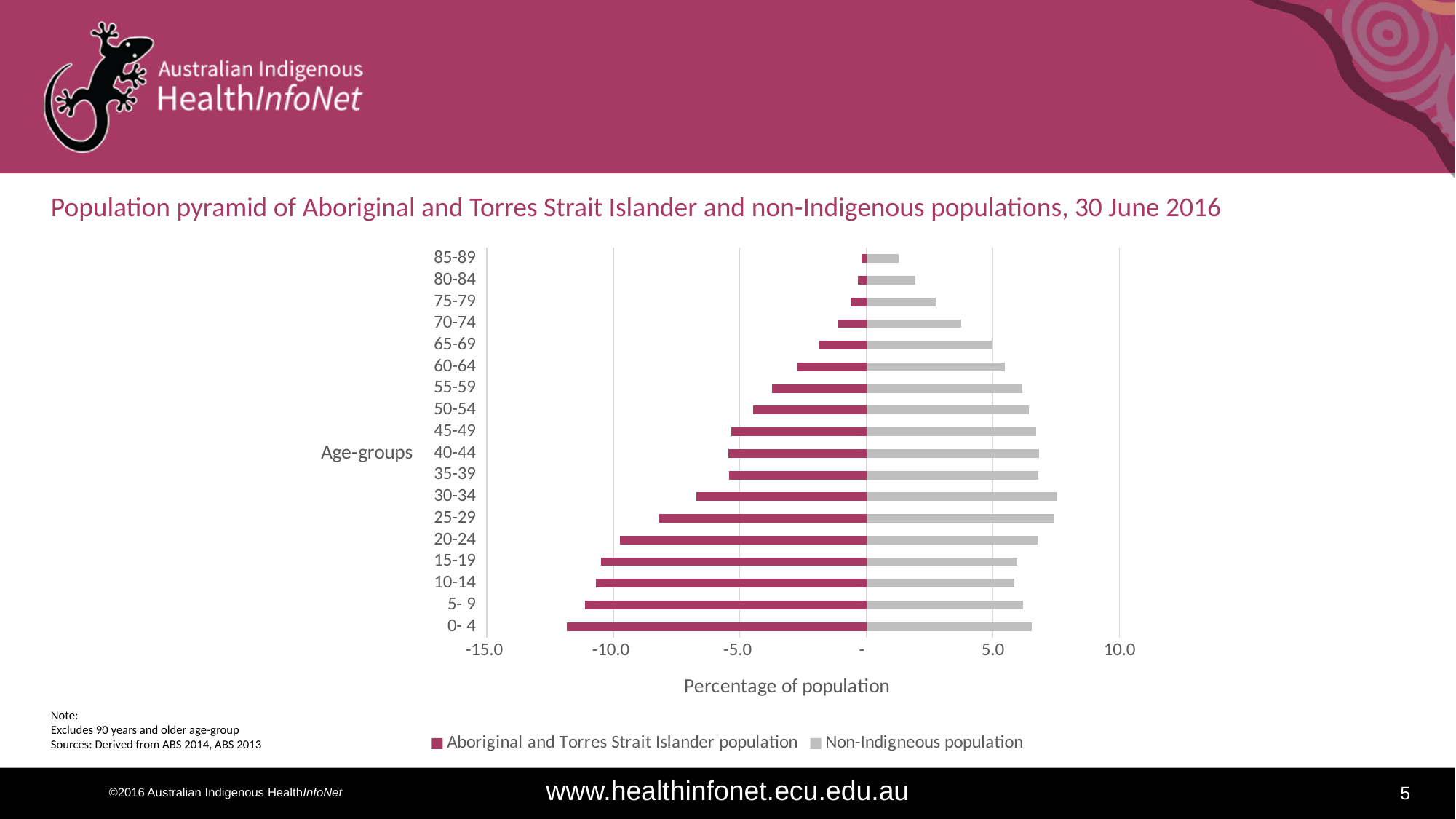

# Population pyramid of Aboriginal and Torres Strait Islander and non-Indigenous populations, 30 June 2016

### Chart

| Category | Aboriginal and Torres Strait Islander population | Non-Indigneous population |
|---|---|---|
| 0- 4 | -11.8456660527602 | 6.542908620424746 |
| 5- 9 | -11.1053538732489 | 6.197061524899696 |
| 10-14 | -10.6693549686156 | 5.835837074095022 |
| 15-19 | -10.4814244062737 | 5.964132129018457 |
| 20-24 | -9.74044104618259 | 6.755302541029934 |
| 25-29 | -8.17229473955509 | 7.387916646299192 |
| 30-34 | -6.72173927050725 | 7.510121492494218 |
| 35-39 | -5.40958123701266 | 6.789009568839792 |
| 40-44 | -5.45951707214923 | 6.810118637181677 |
| 45-49 | -5.3291738035535 | 6.715648702758126 |
| 50-54 | -4.46187425834546 | 6.428944956955003 |
| 55-59 | -3.71686381477564 | 6.1711570498236 |
| 60-64 | -2.72606704288575 | 5.473773321671961 |
| 65-69 | -1.86104951164901 | 4.946038177932702 |
| 70-74 | -1.12288510999307 | 3.7567815254446093 |
| 75-79 | -0.634802592367871 | 2.740876506720381 |
| 80-84 | -0.336932651055901 | 1.9282300955087281 |
| 85-89 | -0.20497854906867 | 1.2883153314383111 |
Note:
Excludes 90 years and older age-group
Sources: Derived from ABS 2014, ABS 2013